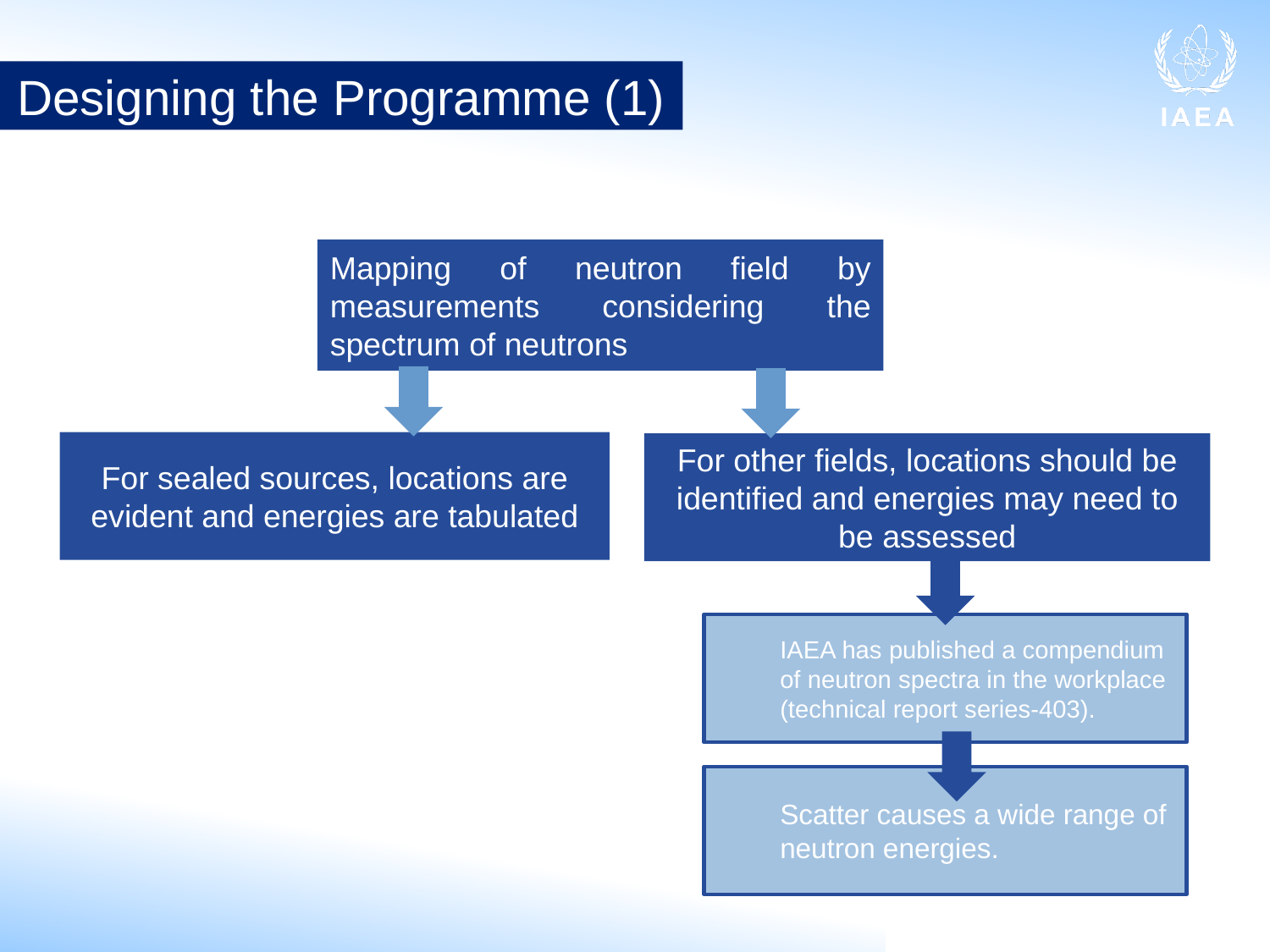

Designing the Programme (1)
Mapping of neutron field by measurements considering the spectrum of neutrons

For sealed sources, locations are evident and energies are tabulated

For other fields, locations should be identified and energies may need to be assessed

IAEA has published a compendium of neutron spectra in the workplace (technical report series-403).

Scatter causes a wide range of neutron energies.